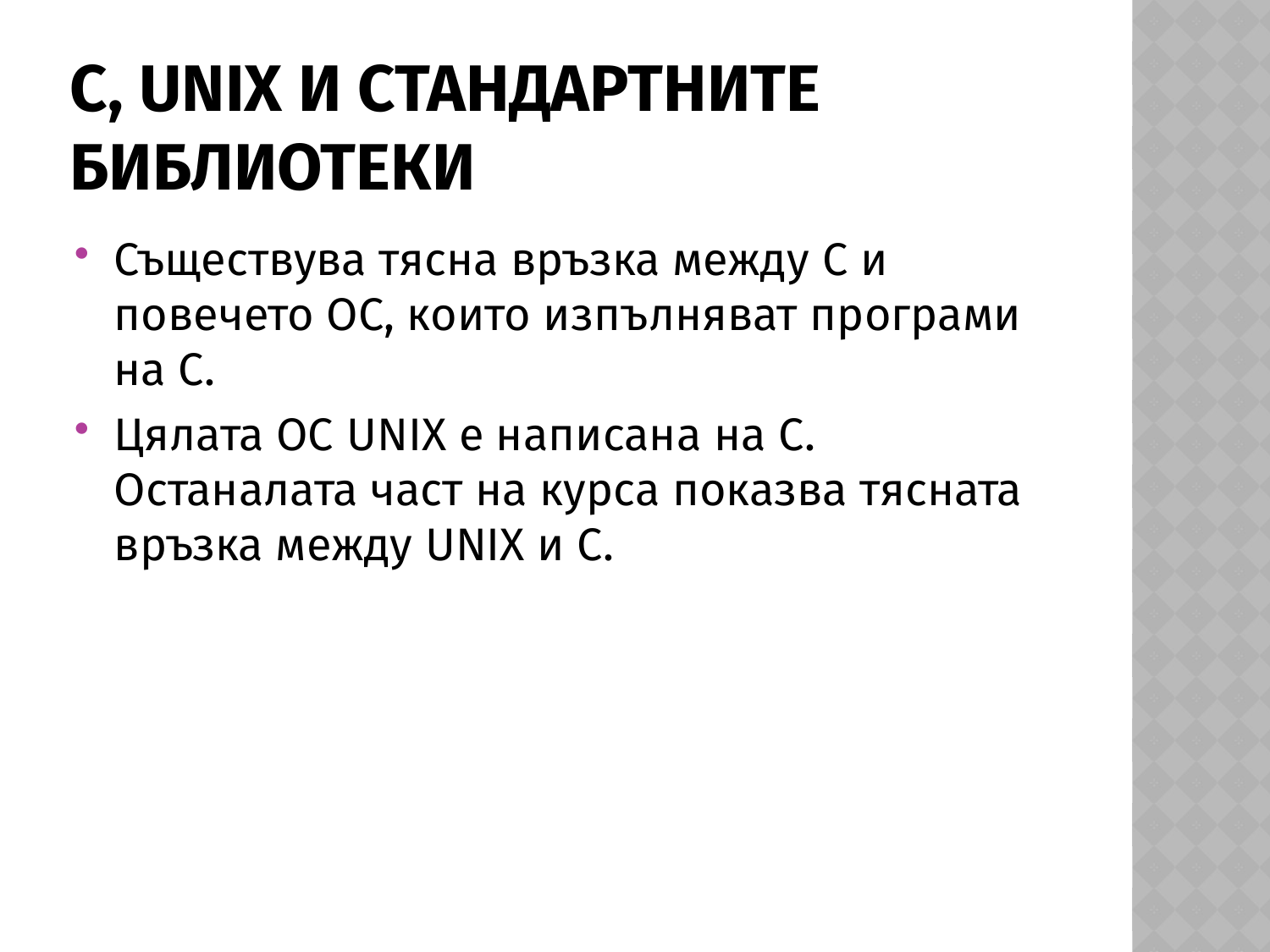

# C, UNIX и стандартните библиотеки
Съществува тясна връзка между C и повечето ОС, които изпълняват програми на С.
Цялата ОС UNIX е написана на С. Останалата част на курса показва тясната връзка между UNIX и С.